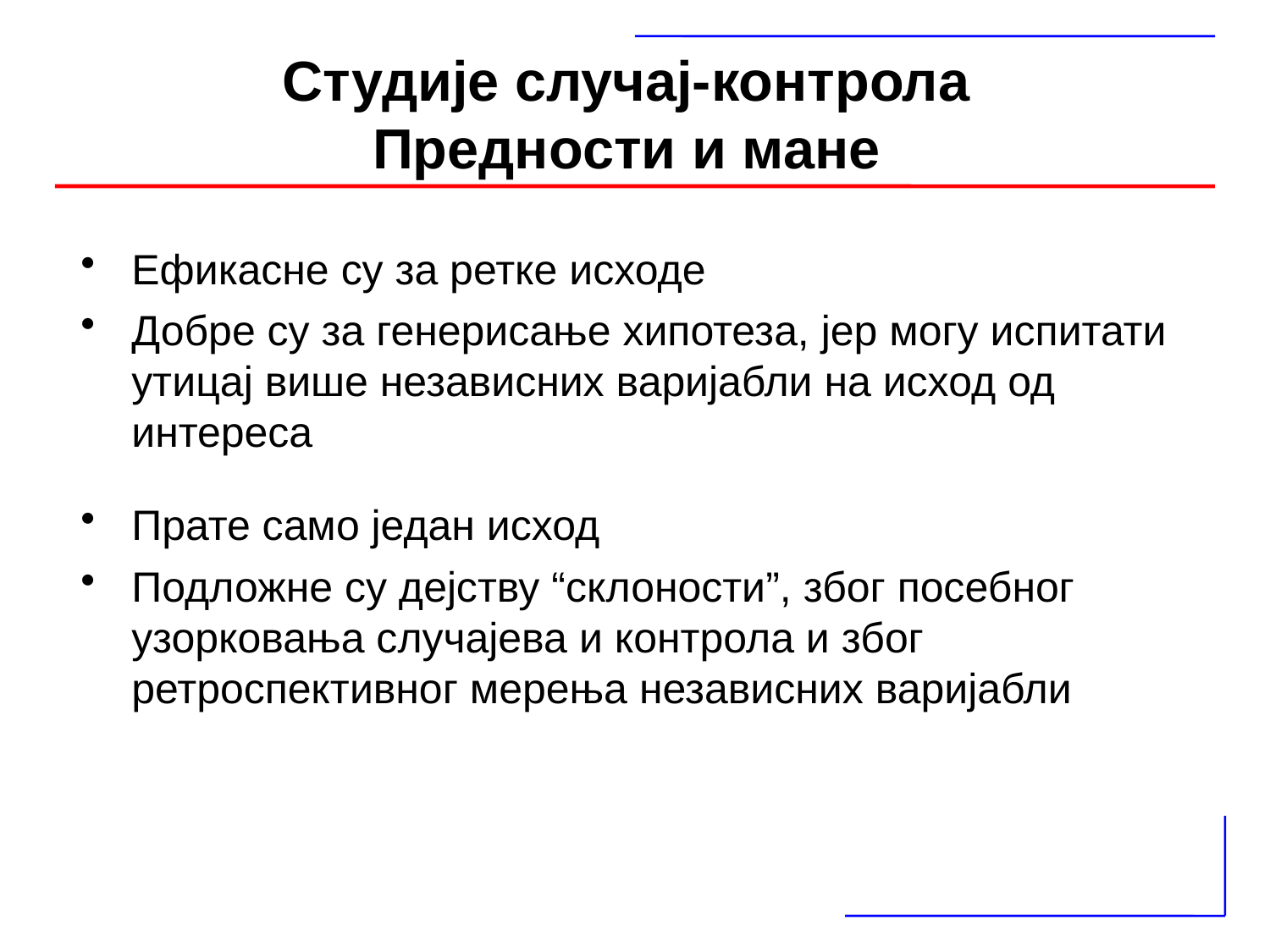

# Студије случај-контрола Предности и мане
Ефикасне су за ретке исходе
Добре су за генерисање хипотеза, јер могу испитати утицај више независних варијабли на исход од интереса

Прате само један исход
Подложне су дејству “склоности”, због посебног узорковања случајева и контрола и због ретроспективног мерења независних варијабли